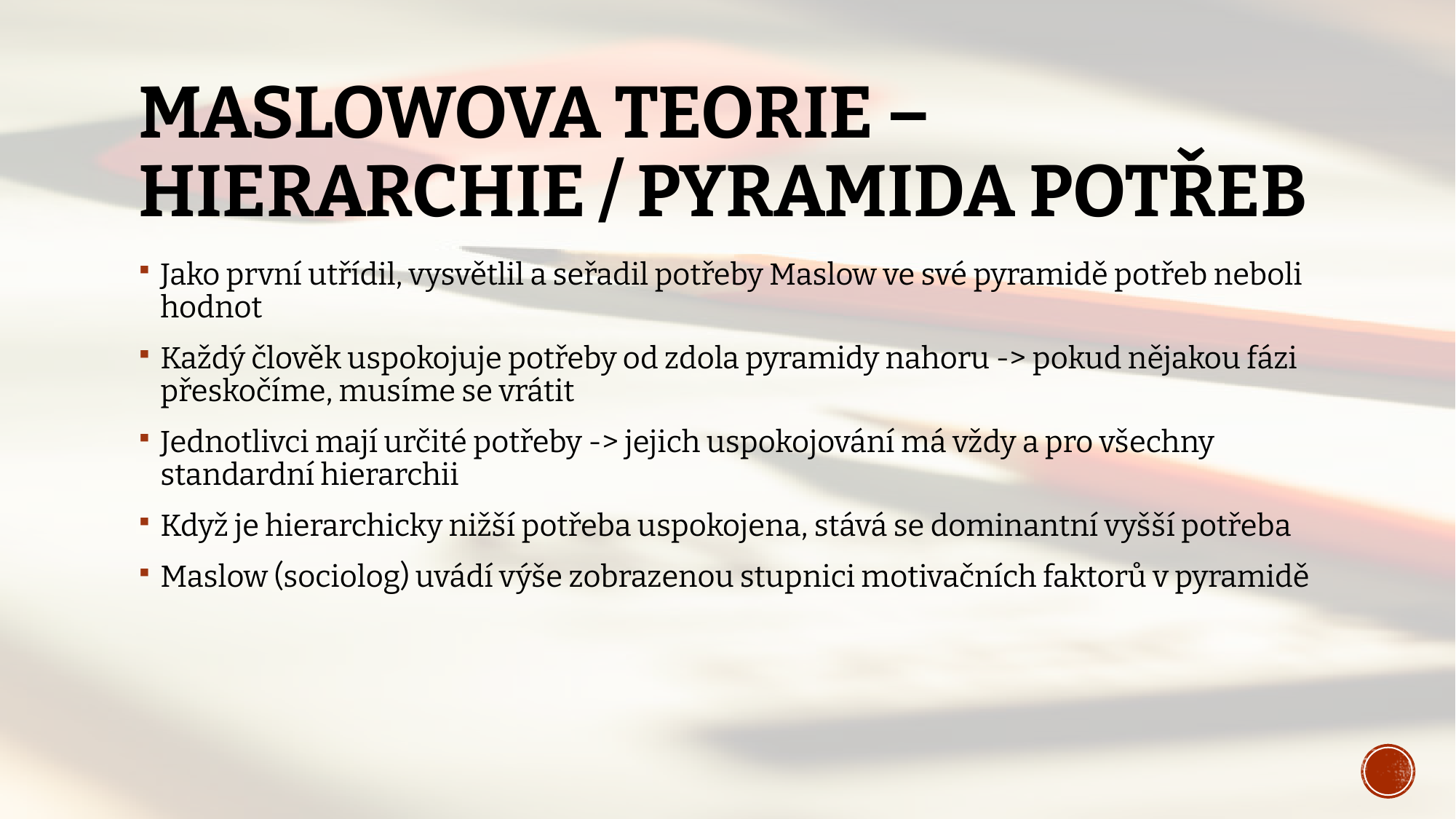

# Maslowova teorie – hierarchie / pyramida potřeb
Jako první utřídil, vysvětlil a seřadil potřeby Maslow ve své pyramidě potřeb neboli hodnot
Každý člověk uspokojuje potřeby od zdola pyramidy nahoru -> pokud nějakou fázi přeskočíme, musíme se vrátit
Jednotlivci mají určité potřeby -> jejich uspokojování má vždy a pro všechny standardní hierarchii
Když je hierarchicky nižší potřeba uspokojena, stává se dominantní vyšší potřeba
Maslow (sociolog) uvádí výše zobrazenou stupnici motivačních faktorů v pyramidě